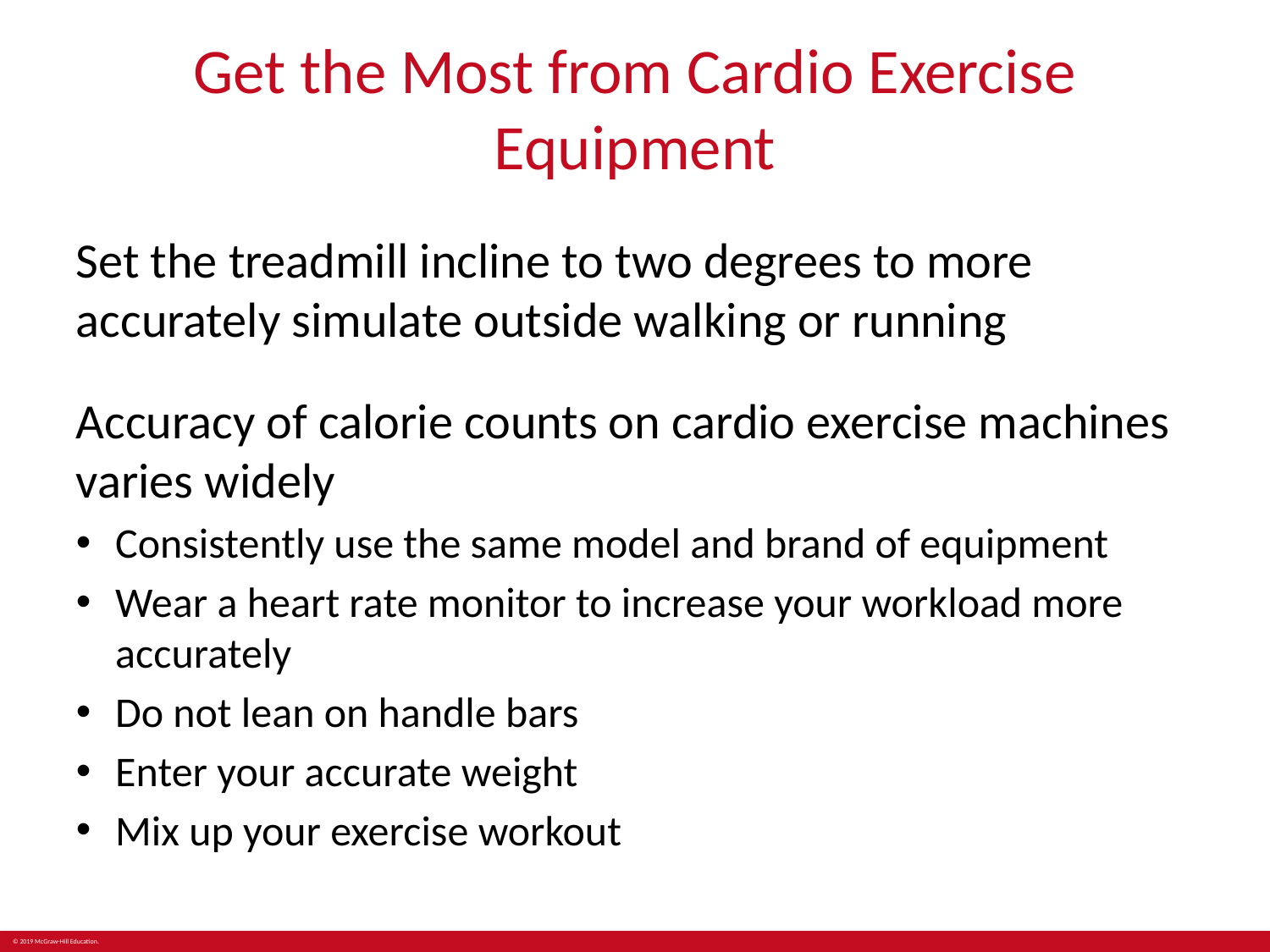

# Get the Most from Cardio Exercise Equipment
Set the treadmill incline to two degrees to more accurately simulate outside walking or running
Accuracy of calorie counts on cardio exercise machines varies widely
Consistently use the same model and brand of equipment
Wear a heart rate monitor to increase your workload more accurately
Do not lean on handle bars
Enter your accurate weight
Mix up your exercise workout